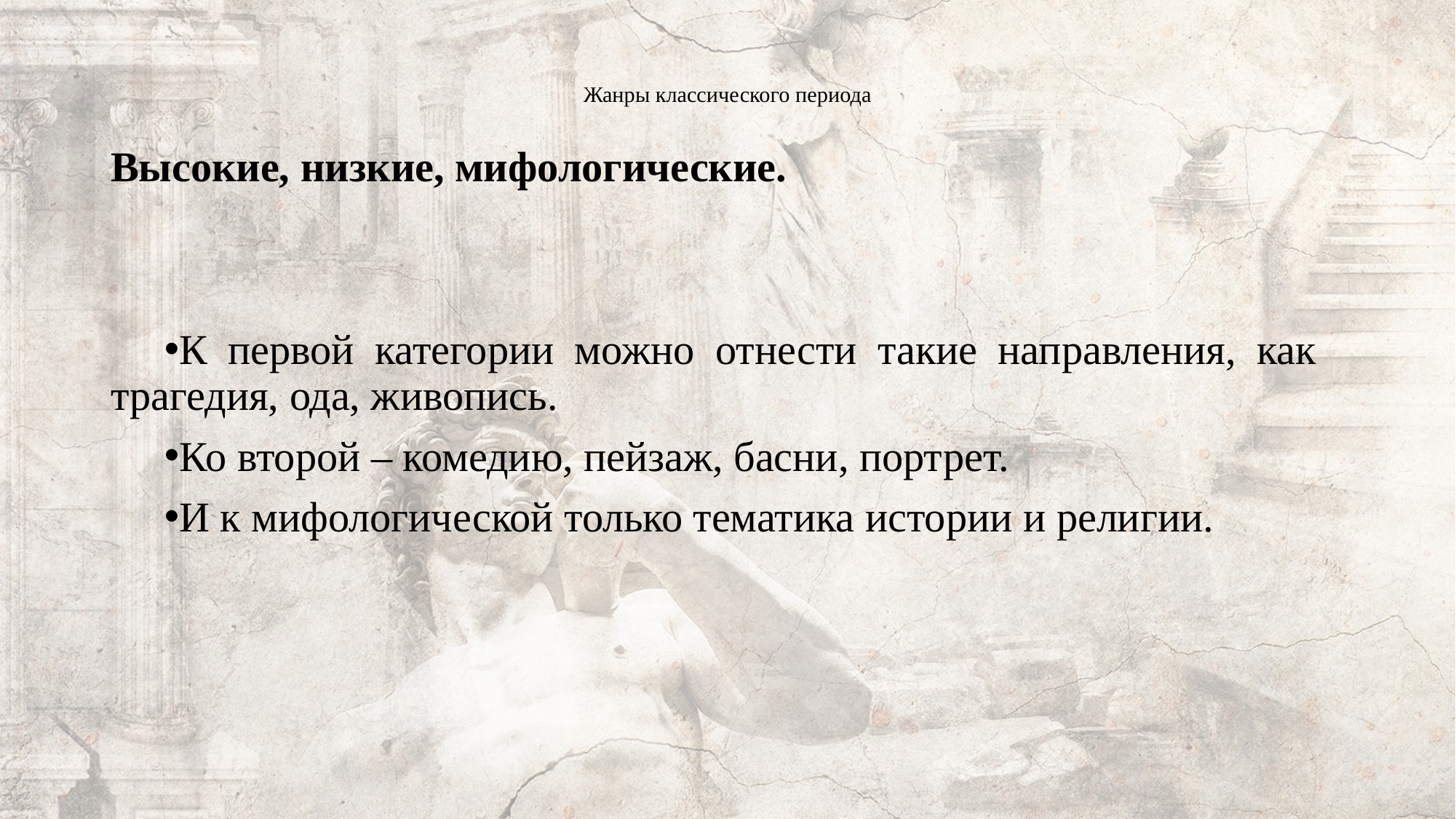

# Жанры классического периода
Высокие, низкие, мифологические.

К первой категории можно отнести такие направления, как трагедия, ода, живопись.
Ко второй – комедию, пейзаж, басни, портрет.
И к мифологической только тематика истории и религии.